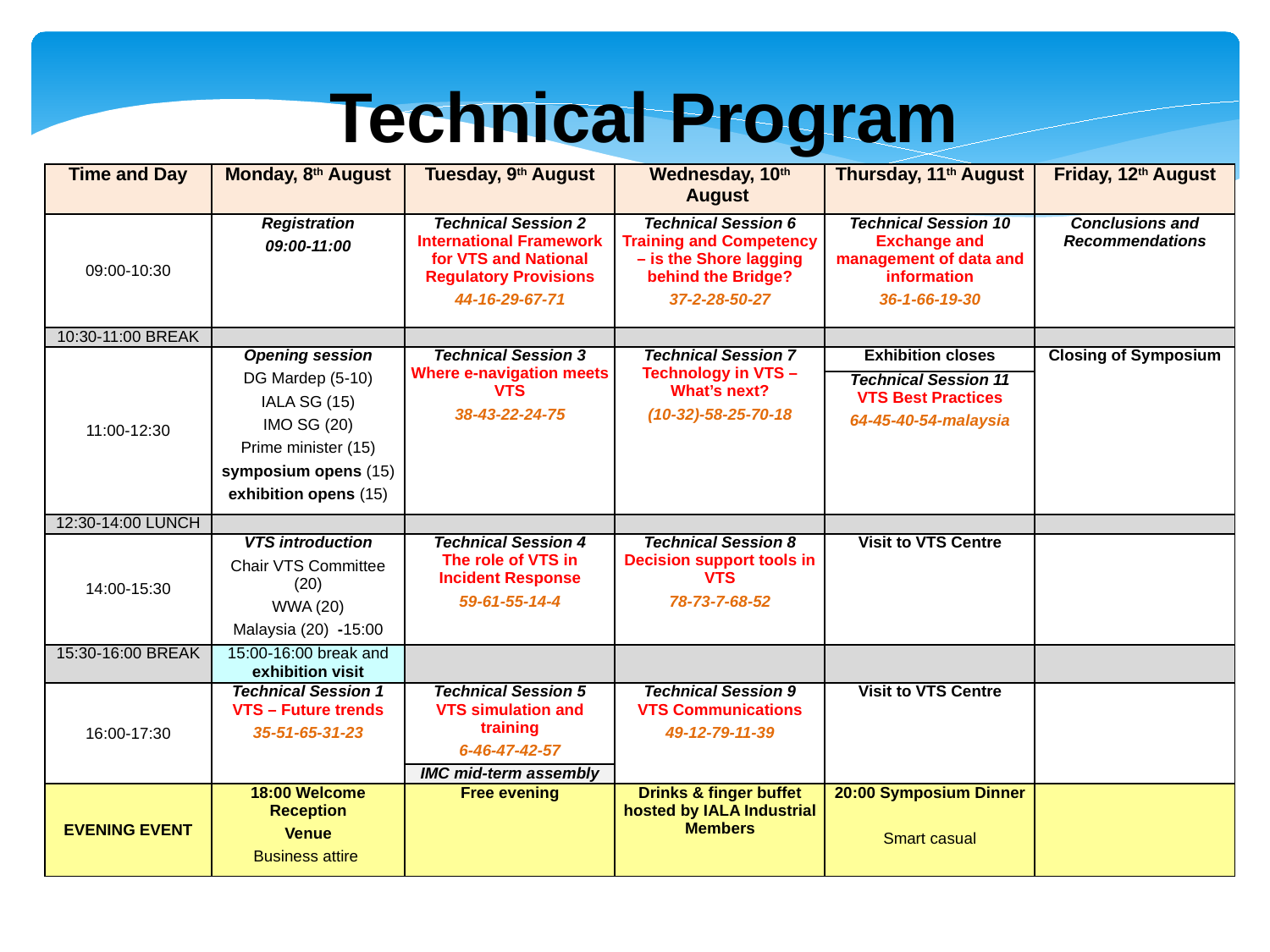

Technical Program
| Time and Day | Monday, 8th August | Tuesday, 9th August | Wednesday, 10th August | Thursday, 11th August | Friday, 12th August |
| --- | --- | --- | --- | --- | --- |
| 09:00-10:30 | Registration 09:00-11:00 | Technical Session 2 International Framework for VTS and National Regulatory Provisions 44-16-29-67-71 | Technical Session 6 Training and Competency – is the Shore lagging behind the Bridge? 37-2-28-50-27 | Technical Session 10 Exchange and management of data and information 36-1-66-19-30 | Conclusions and Recommendations |
| 10:30-11:00 BREAK |  |  |  |  |  |
| 11:00-12:30 | Opening session DG Mardep (5-10) IALA SG (15) IMO SG (20) Prime minister (15) symposium opens (15) exhibition opens (15) | Technical Session 3 Where e-navigation meets VTS 38-43-22-24-75 | Technical Session 7 Technology in VTS – What’s next? (10-32)-58-25-70-18 | Exhibition closes | Closing of Symposium |
|  |  |  |  | Technical Session 11 VTS Best Practices 64-45-40-54-malaysia |  |
| 12:30-14:00 LUNCH |  |  |  |  |  |
| 14:00-15:30 | VTS introduction Chair VTS Committee (20) WWA (20) Malaysia (20) -15:00 | Technical Session 4 The role of VTS in Incident Response 59-61-55-14-4 | Technical Session 8 Decision support tools in VTS 78-73-7-68-52 | Visit to VTS Centre |  |
| 15:30-16:00 BREAK | 15:00-16:00 break and exhibition visit |  |  |  |  |
| 16:00-17:30 | Technical Session 1 VTS – Future trends 35-51-65-31-23 | Technical Session 5 VTS simulation and training 6-46-47-42-57 | Technical Session 9 VTS Communications 49-12-79-11-39 | Visit to VTS Centre |  |
|  |  | IMC mid-term assembly |  |  |  |
| EVENING EVENT | 18:00 Welcome Reception Venue Business attire | Free evening | Drinks & finger buffet hosted by IALA Industrial Members | 20:00 Symposium Dinner   Smart casual |  |